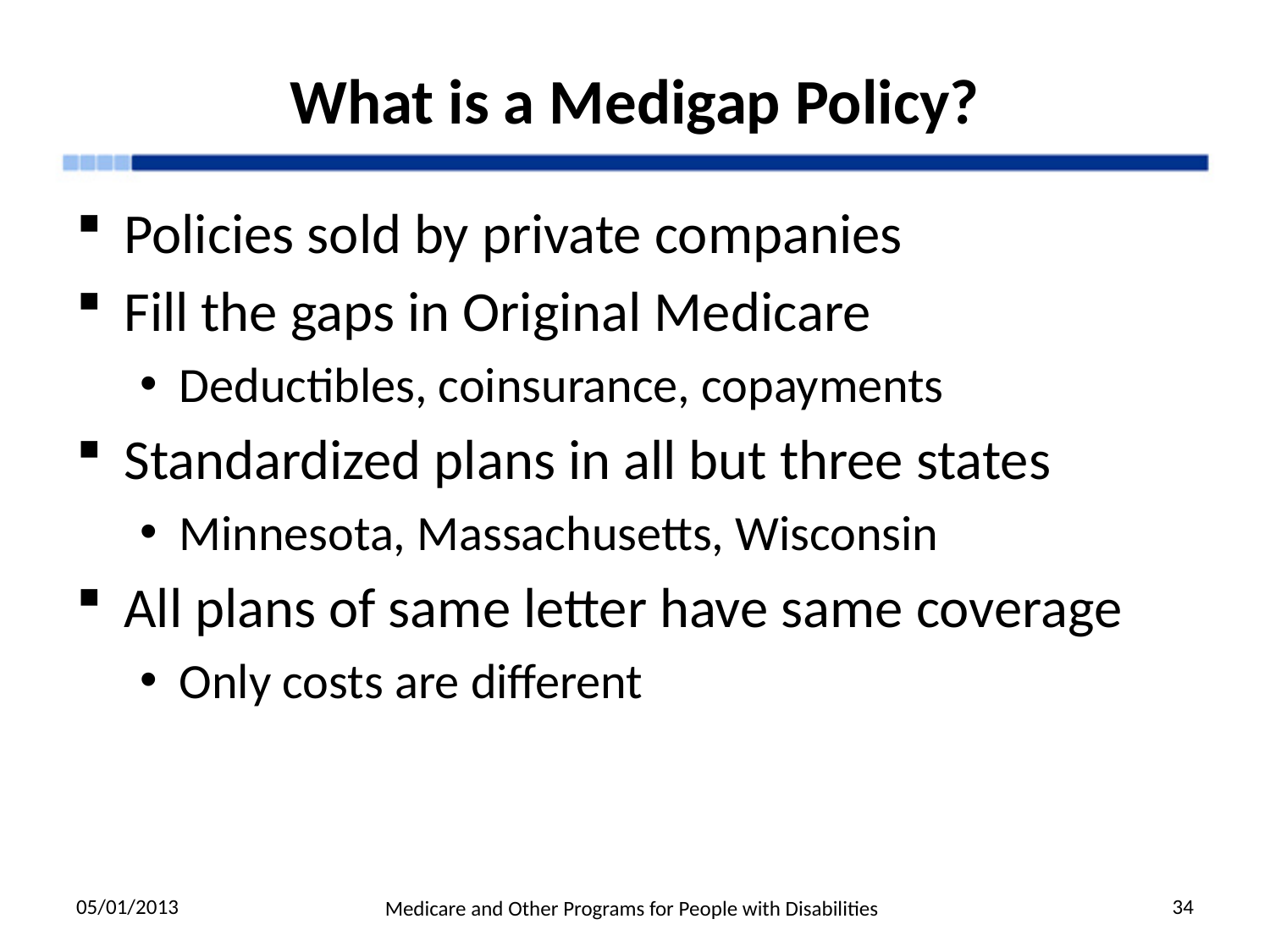

# What is a Medigap Policy?
Policies sold by private companies
Fill the gaps in Original Medicare
Deductibles, coinsurance, copayments
Standardized plans in all but three states
Minnesota, Massachusetts, Wisconsin
All plans of same letter have same coverage
Only costs are different

05/01/2013
34
Medicare and Other Programs for People with Disabilities